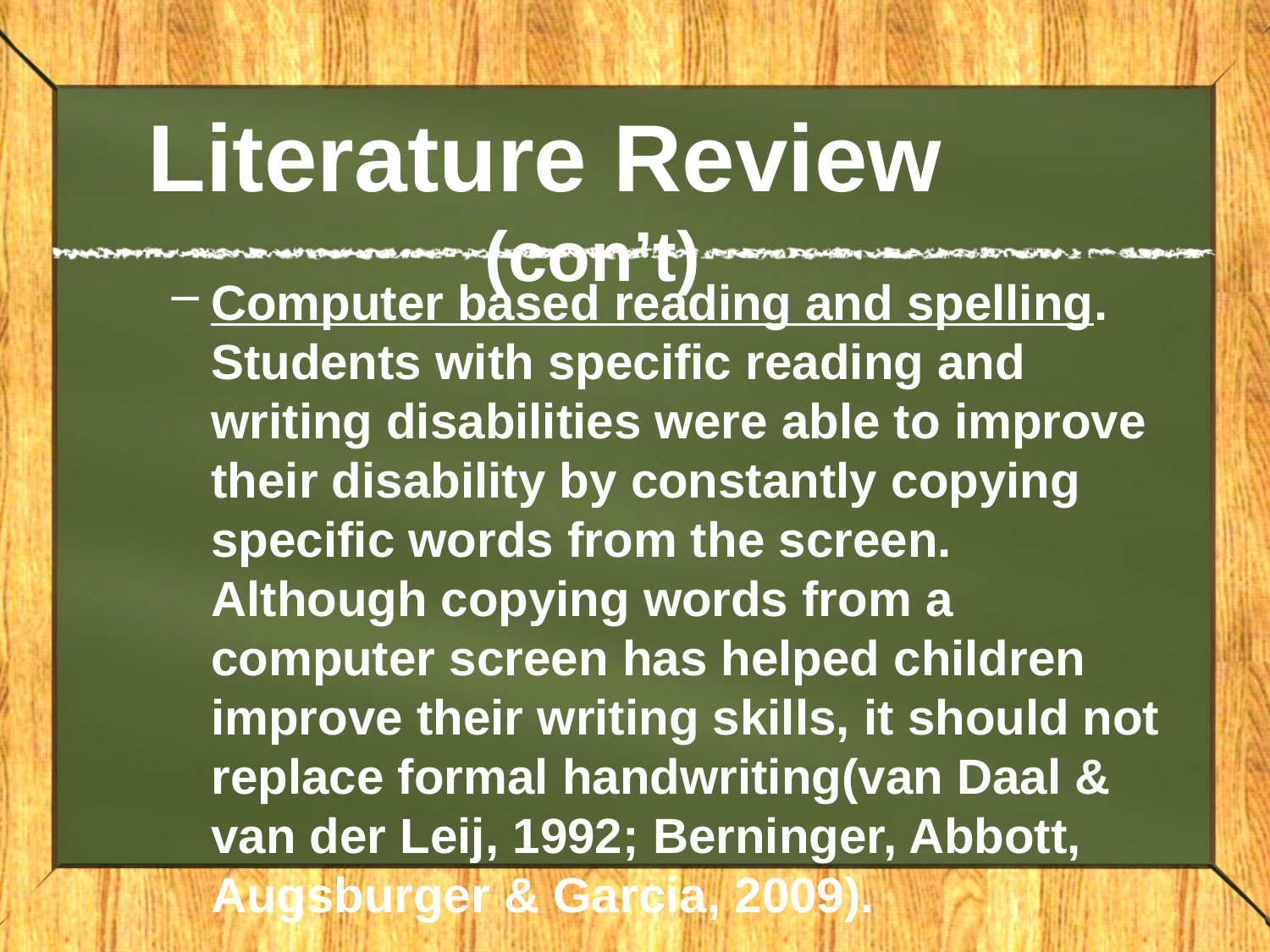

# Literature Review	(con’t)
Computer based reading and spelling. Students with specific reading and writing disabilities were able to improve their disability by constantly copying specific words from the screen. Although copying words from a computer screen has helped children improve their writing skills, it should not replace formal handwriting(van Daal & van der Leij, 1992; Berninger, Abbott, Augsburger & Garcia, 2009).